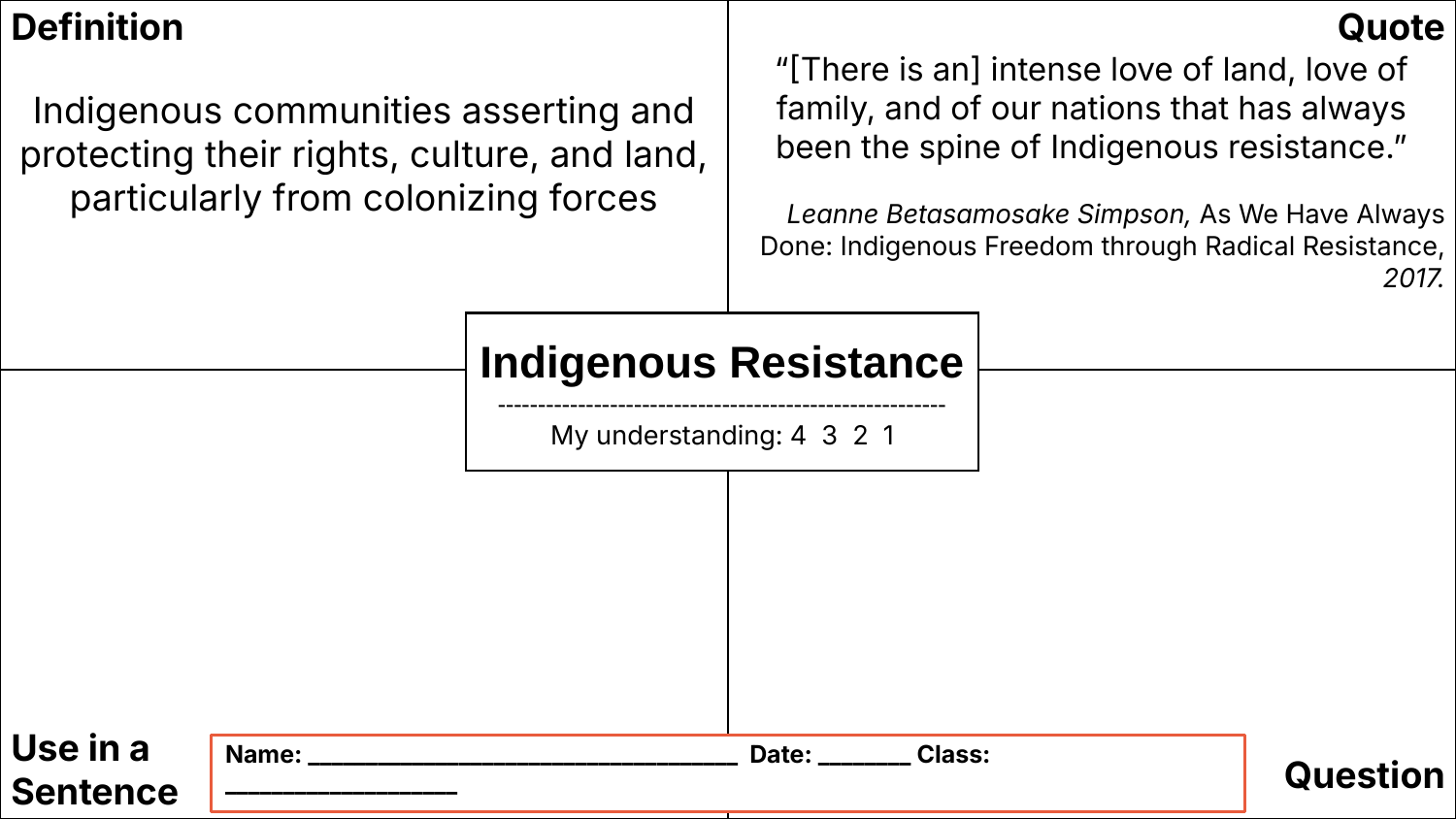

| Definition Indigenous communities asserting and protecting their rights, culture, and land, particularly from colonizing forces | Quote “[There is an] intense love of land, love of family, and of our nations that has always been the spine of Indigenous resistance.” Leanne Betasamosake Simpson, As We Have Always Done: Indigenous Freedom through Radical Resistance, 2017. |
| --- | --- |
| Use in a Sentence | Question |
Indigenous Resistance
--------------------------------------------------------
My understanding: 4  3  2  1
Name: _____________________________________  Date: ________ Class: ____________________